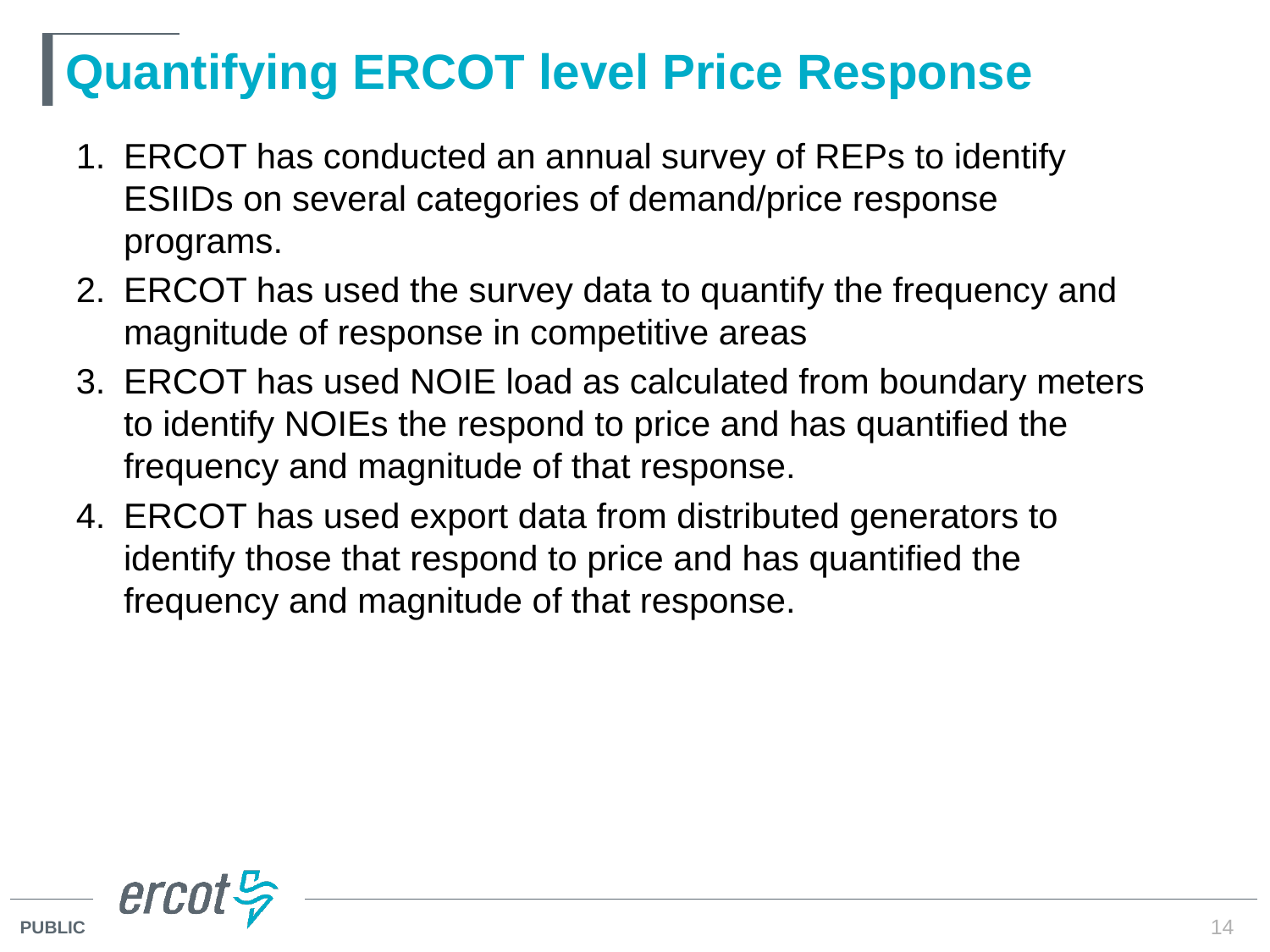

# Quantifying ERCOT level Price Response
ERCOT has conducted an annual survey of REPs to identify ESIIDs on several categories of demand/price response programs.
ERCOT has used the survey data to quantify the frequency and magnitude of response in competitive areas
ERCOT has used NOIE load as calculated from boundary meters to identify NOIEs the respond to price and has quantified the frequency and magnitude of that response.
ERCOT has used export data from distributed generators to identify those that respond to price and has quantified the frequency and magnitude of that response.

14